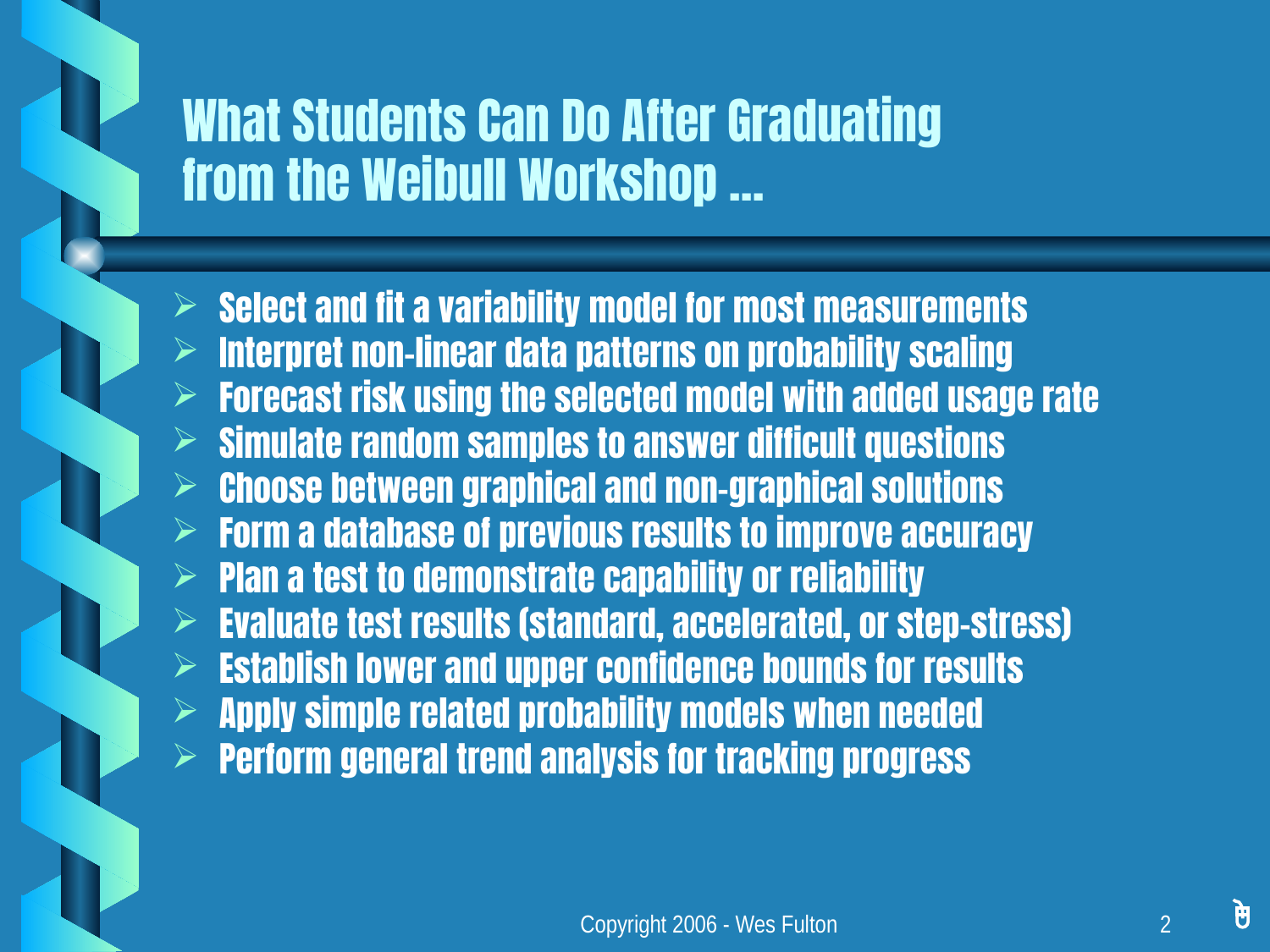

# What Students Can Do After Graduating from the Weibull Workshop …
Select and fit a variability model for most measurements
Interpret non-linear data patterns on probability scaling
Forecast risk using the selected model with added usage rate
Simulate random samples to answer difficult questions
Choose between graphical and non-graphical solutions
Form a database of previous results to improve accuracy
Plan a test to demonstrate capability or reliability
Evaluate test results (standard, accelerated, or step-stress)
Establish lower and upper confidence bounds for results
Apply simple related probability models when needed
Perform general trend analysis for tracking progress
Copyright 2006 - Wes Fulton
2